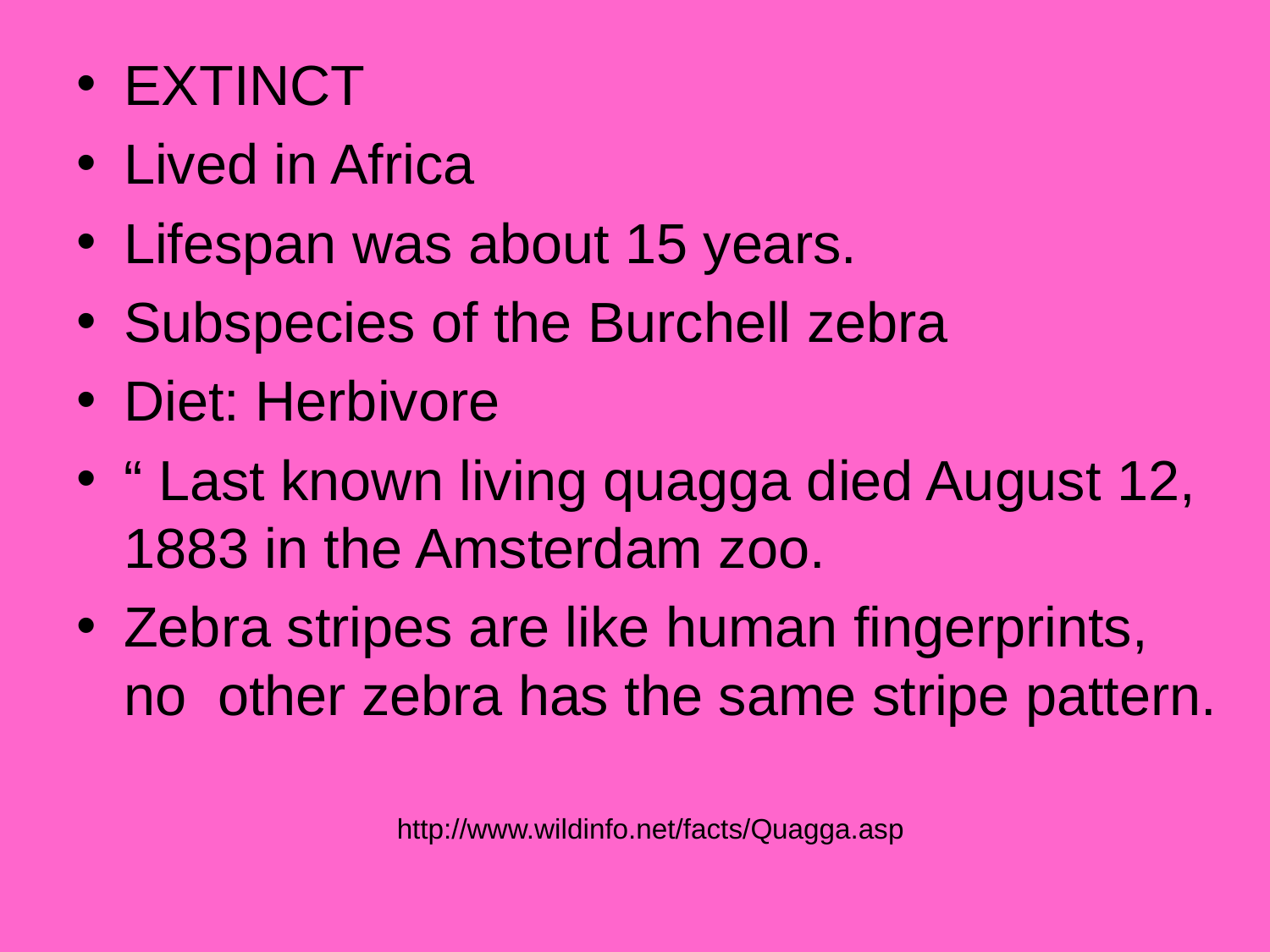

EXTINCT
Lived in Africa
Lifespan was about 15 years.
Subspecies of the Burchell zebra
Diet: Herbivore
“ Last known living quagga died August 12, 1883 in the Amsterdam zoo.
Zebra stripes are like human fingerprints, no  other zebra has the same stripe pattern.

http://www.wildinfo.net/facts/Quagga.asp